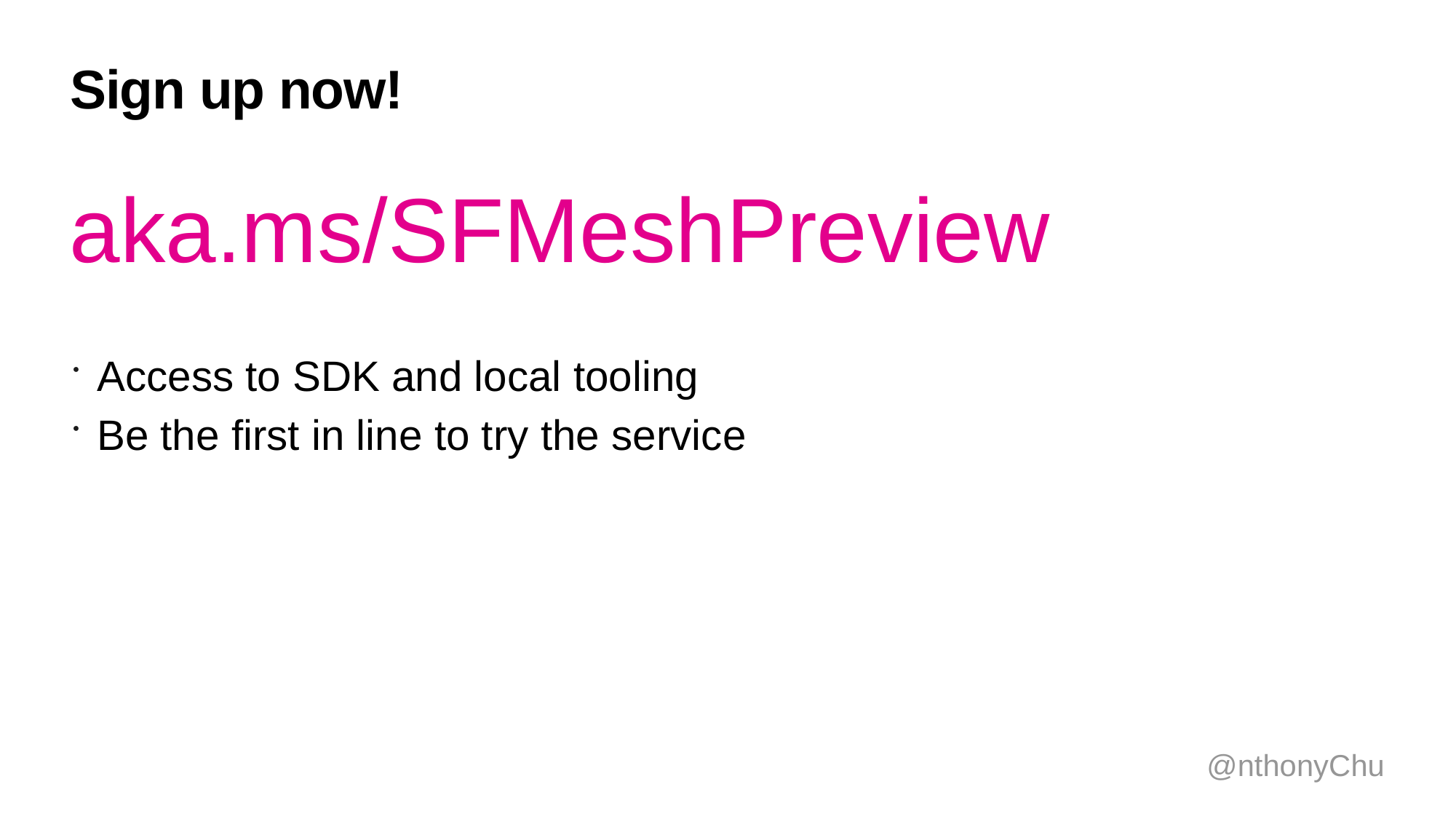

# Sign up now!
aka.ms/SFMeshPreview

Access to SDK and local tooling
Be the first in line to try the service